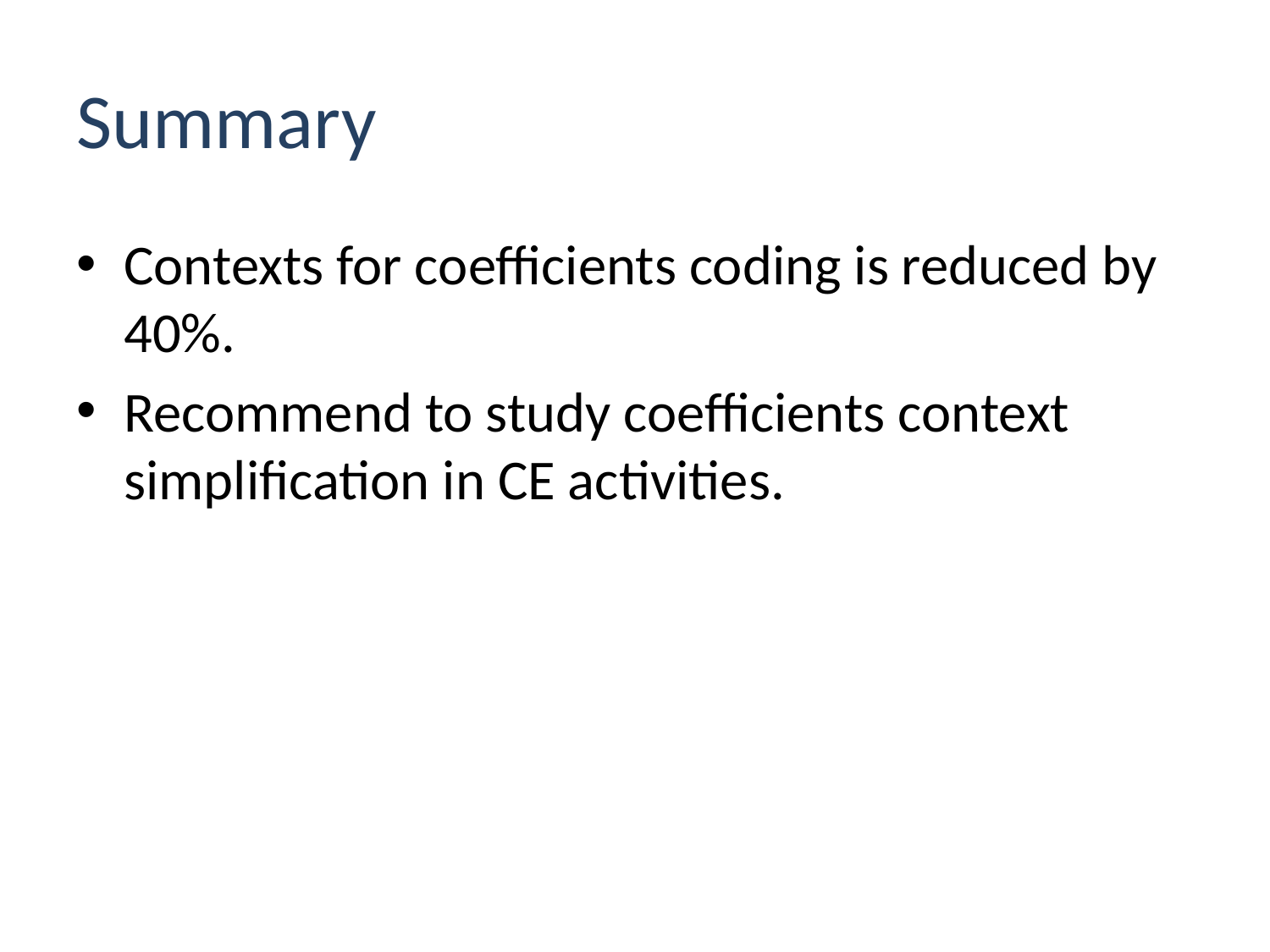

# Summary
Contexts for coefficients coding is reduced by 40%.
Recommend to study coefficients context simplification in CE activities.